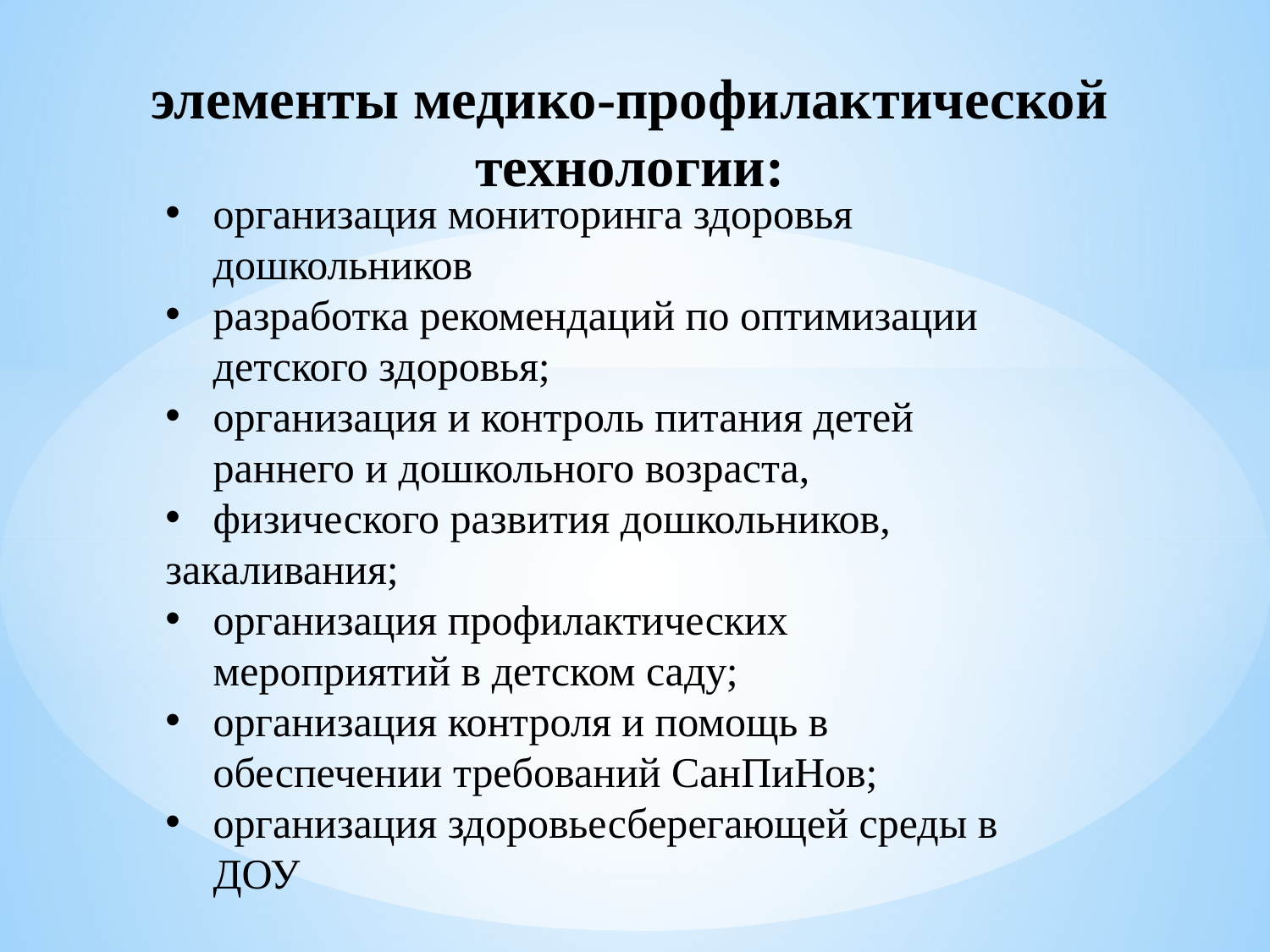

элементы медико-профилактической технологии:
организация мониторинга здоровья дошкольников
разработка рекомендаций по оптимизации детского здоровья;
организация и контроль питания детей раннего и дошкольного возраста,
физического развития дошкольников,
закаливания;
организация профилактических мероприятий в детском саду;
организация контроля и помощь в обеспечении требований СанПиНов;
организация здоровьесберегающей среды в ДОУ